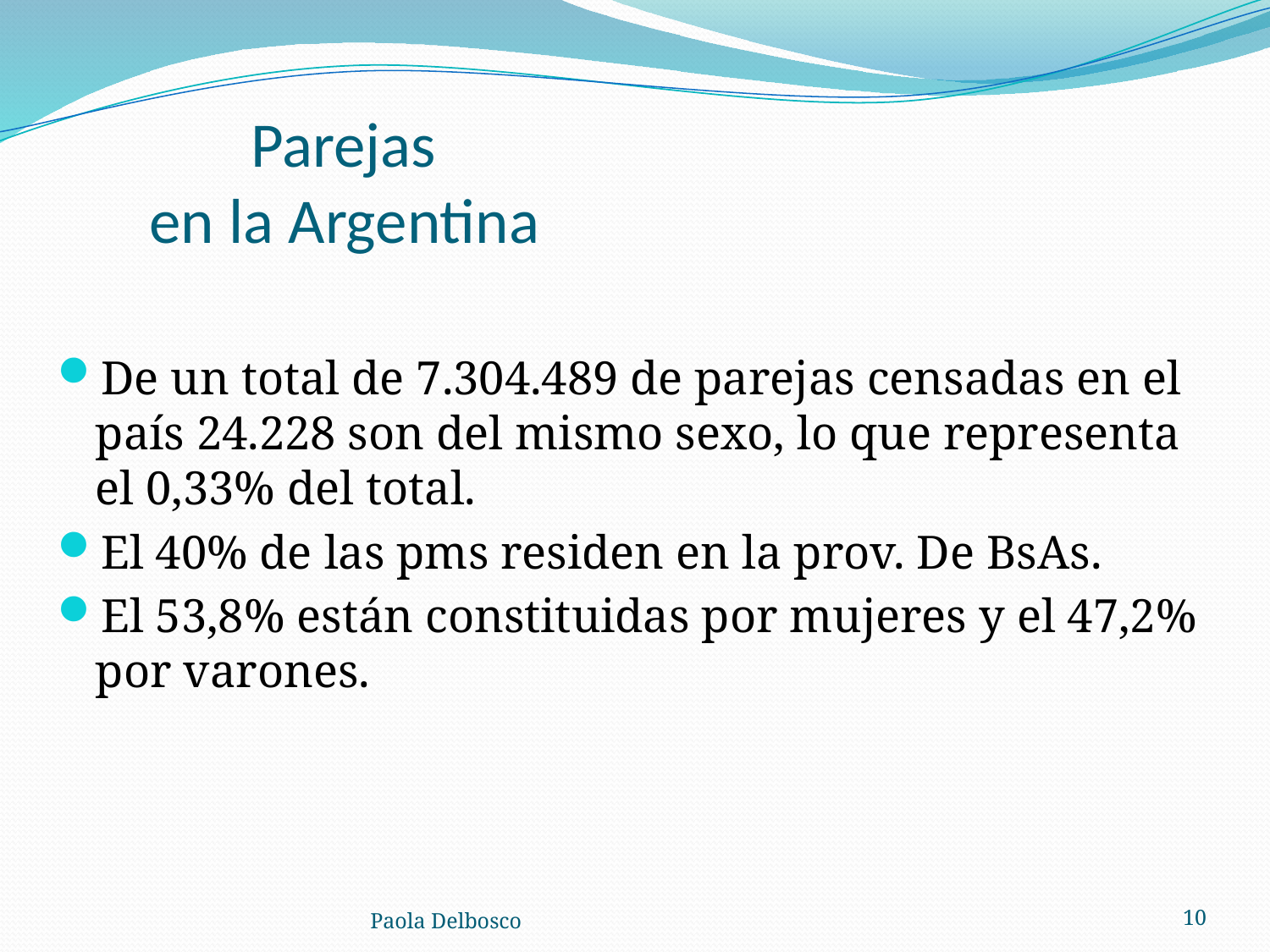

De un total de 7.304.489 de parejas censadas en el país 24.228 son del mismo sexo, lo que representa el 0,33% del total.
El 40% de las pms residen en la prov. De BsAs.
El 53,8% están constituidas por mujeres y el 47,2% por varones.

# Parejas en la Argentina
Paola Delbosco
10